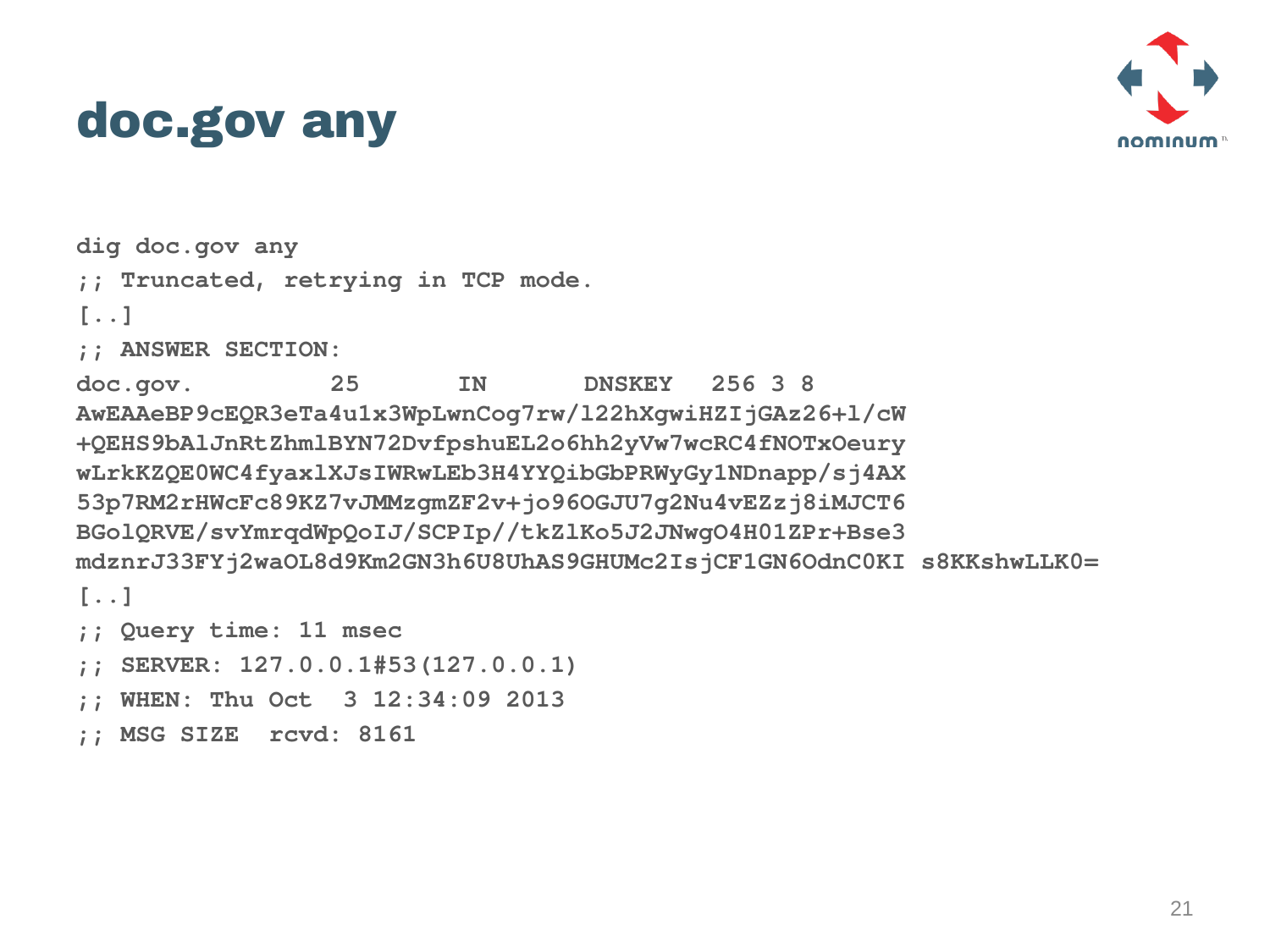

# doc.gov any
dig doc.gov any
;; Truncated, retrying in TCP mode.
[..]
;; ANSWER SECTION:
doc.gov.		25	IN	DNSKEY	256 3 8 AwEAAeBP9cEQR3eTa4u1x3WpLwnCog7rw/l22hXgwiHZIjGAz26+l/cW +QEHS9bAlJnRtZhmlBYN72DvfpshuEL2o6hh2yVw7wcRC4fNOTxOeury wLrkKZQE0WC4fyaxlXJsIWRwLEb3H4YYQibGbPRWyGy1NDnapp/sj4AX 53p7RM2rHWcFc89KZ7vJMMzgmZF2v+jo96OGJU7g2Nu4vEZzj8iMJCT6 BGolQRVE/svYmrqdWpQoIJ/SCPIp//tkZlKo5J2JNwgO4H01ZPr+Bse3 mdznrJ33FYj2waOL8d9Km2GN3h6U8UhAS9GHUMc2IsjCF1GN6OdnC0KI s8KKshwLLK0=
[..]
;; Query time: 11 msec
;; SERVER: 127.0.0.1#53(127.0.0.1)
;; WHEN: Thu Oct  3 12:34:09 2013
;; MSG SIZE  rcvd: 8161
21